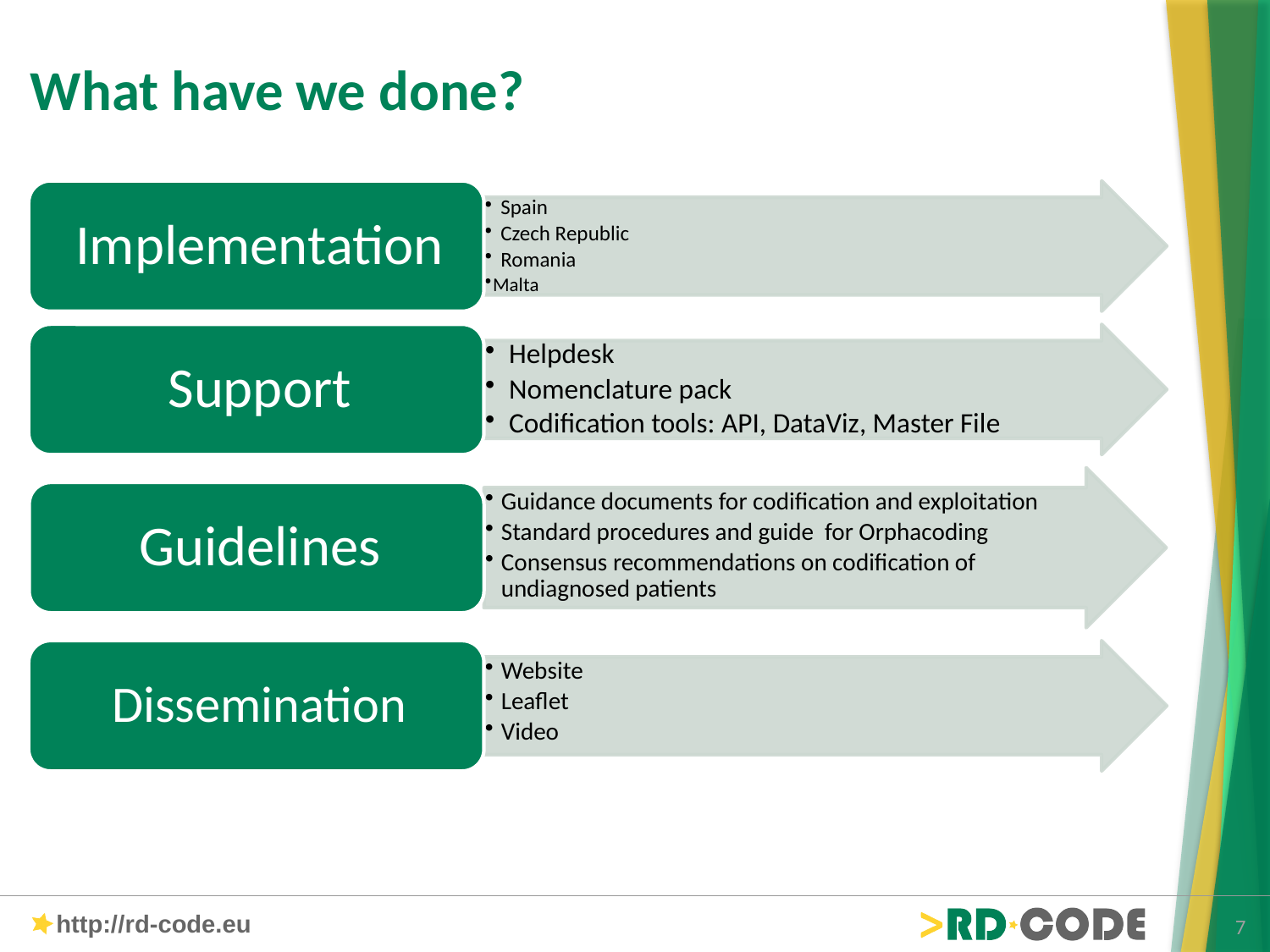

# What have we done?
Spain
Czech Republic
Romania
Malta
Implementation
Helpdesk
Nomenclature pack
Codification tools: API, DataViz, Master File
Support
Guidance documents for codification and exploitation
Standard procedures and guide  for Orphacoding
Consensus recommendations on codification of undiagnosed patients
Guidelines
Website
Leaflet
Video
Dissemination
7